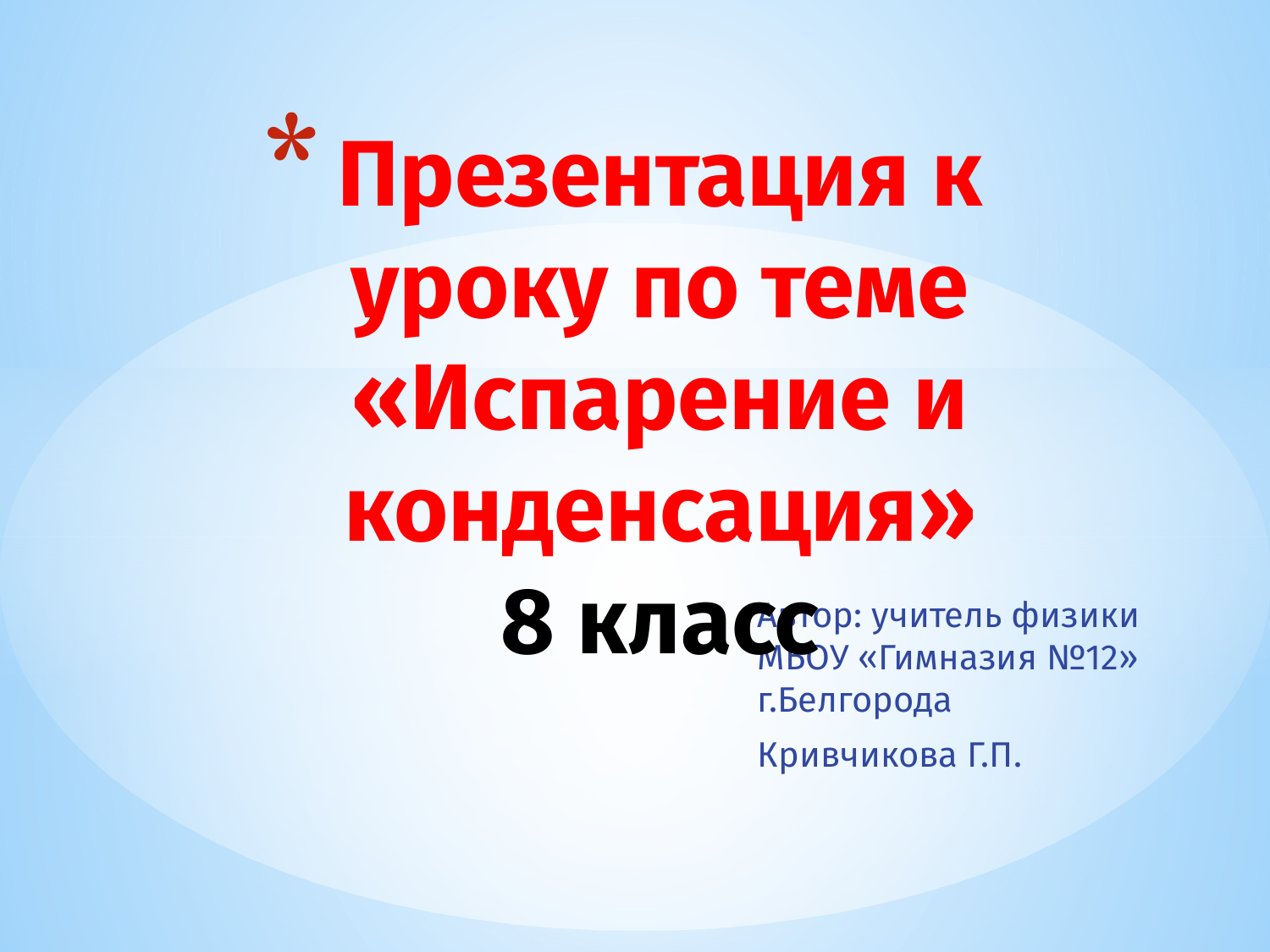

# Презентация к уроку по теме «Испарение и конденсация» 8 класс
Автор: учитель физики МБОУ «Гимназия №12» г.Белгорода
Кривчикова Г.П.